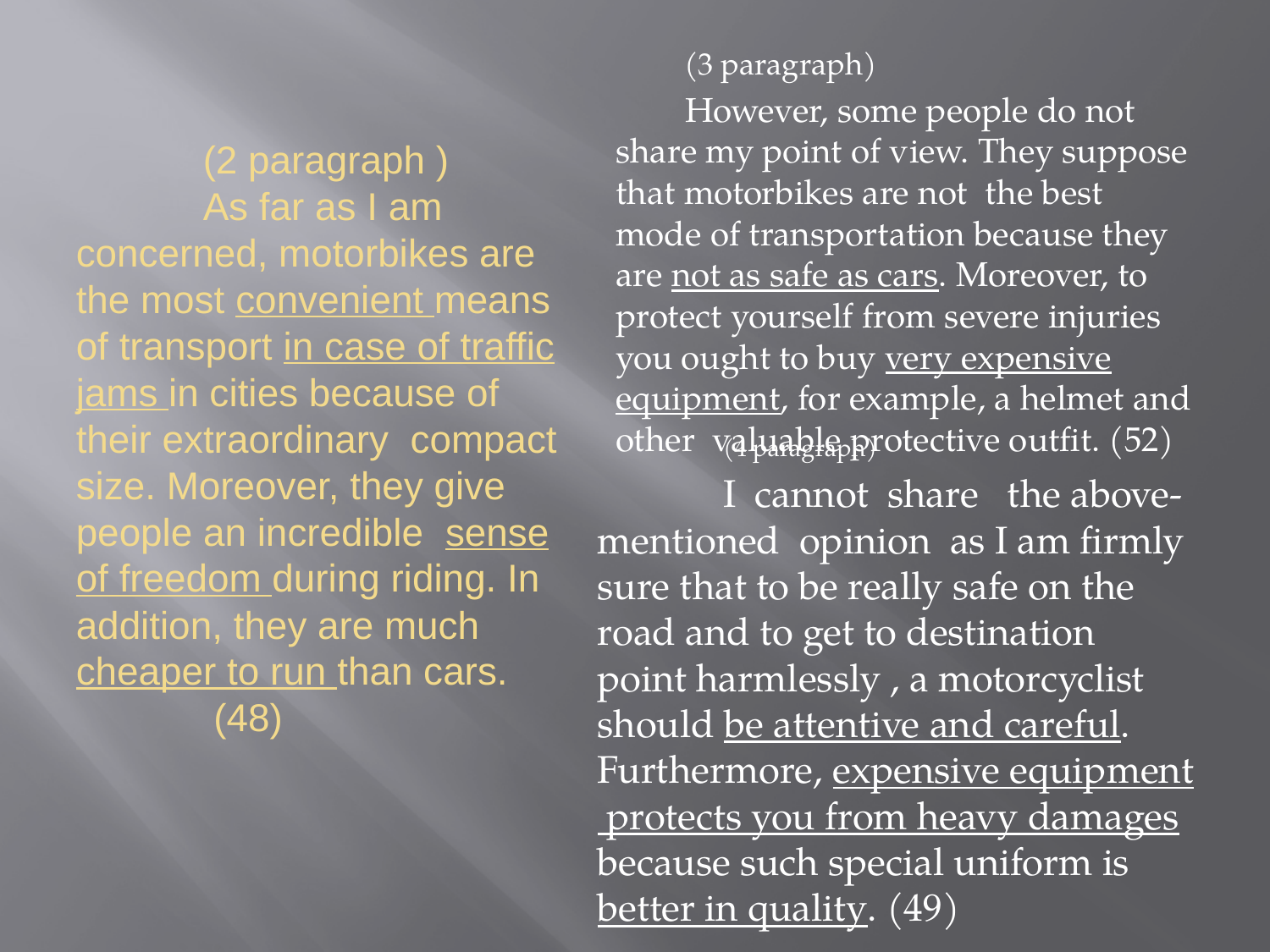

# (2 paragraph ) As far as I am concerned, motorbikes are the most convenient means of transport in case of traffic jams in cities because of their extraordinary  compact size. Moreover, they give people an incredible  sense of freedom during riding. In addition, they are much cheaper to run than cars. 	 (48)
         (3 paragraph)
        However, some people do not share my point of view. They suppose that motorbikes are not  the best mode of transportation because they are not as safe as cars. Moreover, to protect yourself from severe injuries  you ought to buy very expensive equipment, for example, a helmet and other  valuable protective outfit. (52)
	(4 paragraph)
	I  cannot  share   the above-mentioned  opinion  as I am firmly sure that to be really safe on the road and to get to destination point harmlessly , a motorcyclist should be attentive and careful. Furthermore, expensive equipment  protects you from heavy damages because such special uniform is better in quality. (49)